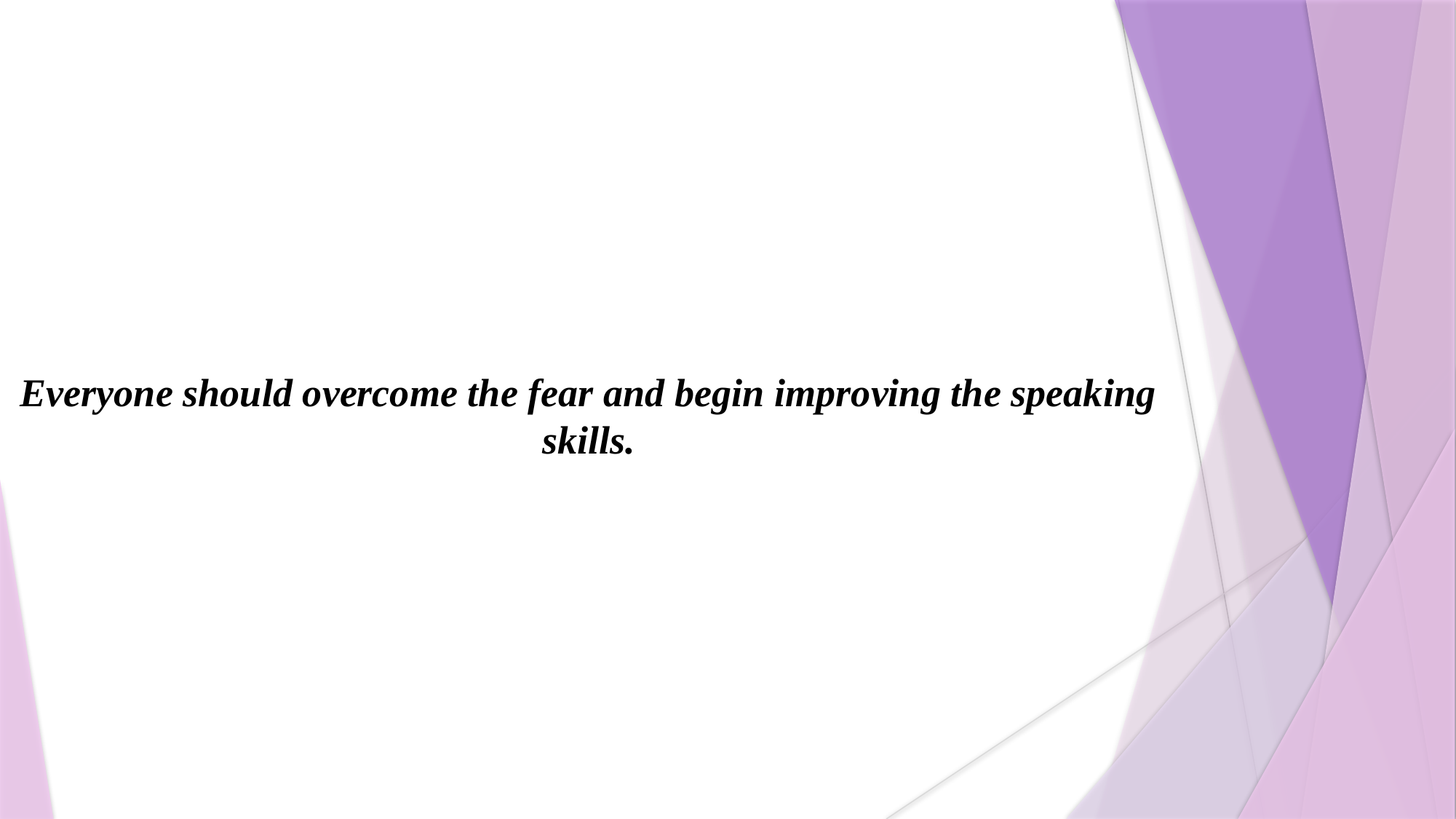

Everyone should overcome the fear and begin improving the speaking skills.